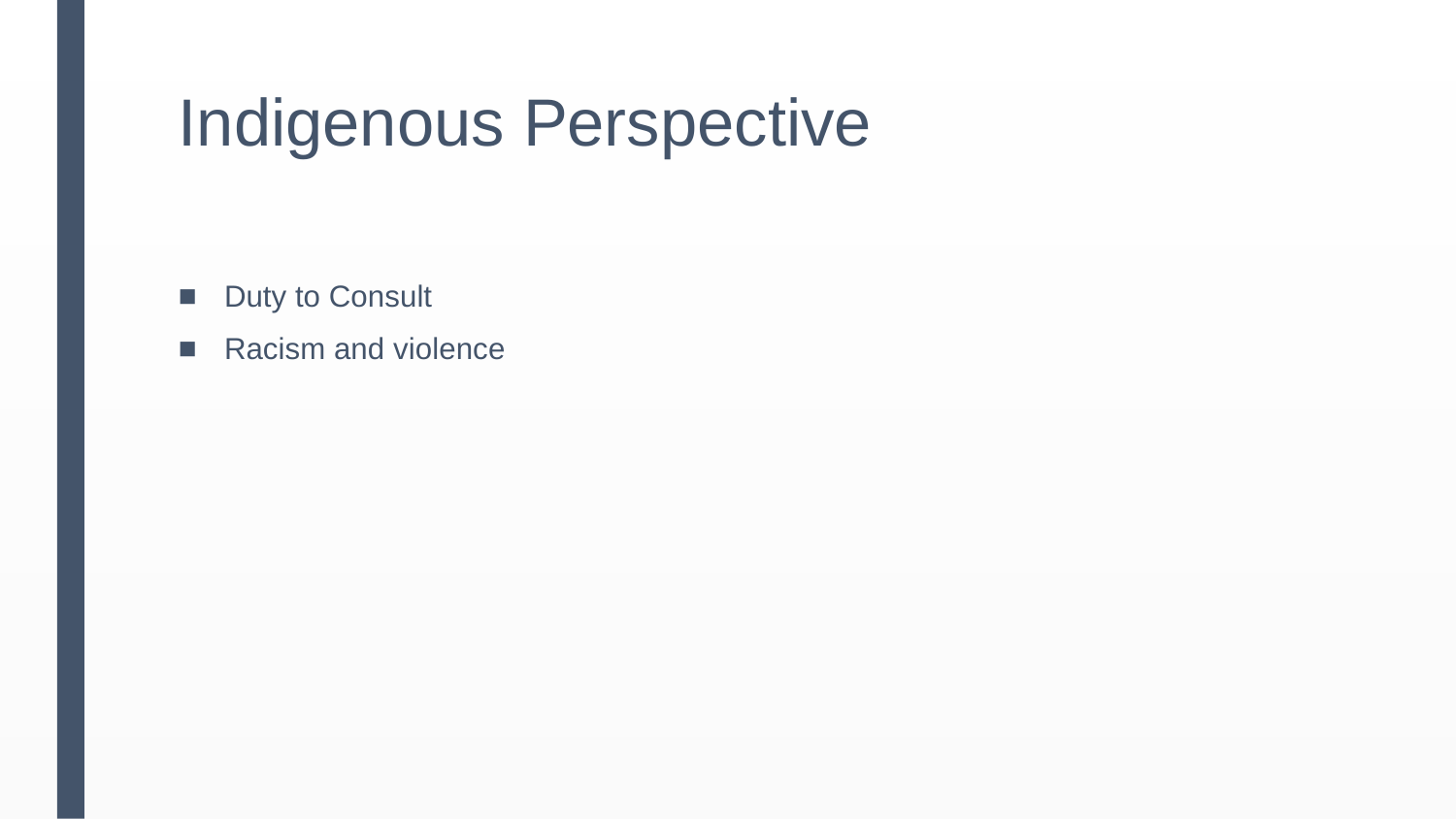

# Indigenous Perspective
Duty to Consult
Racism and violence